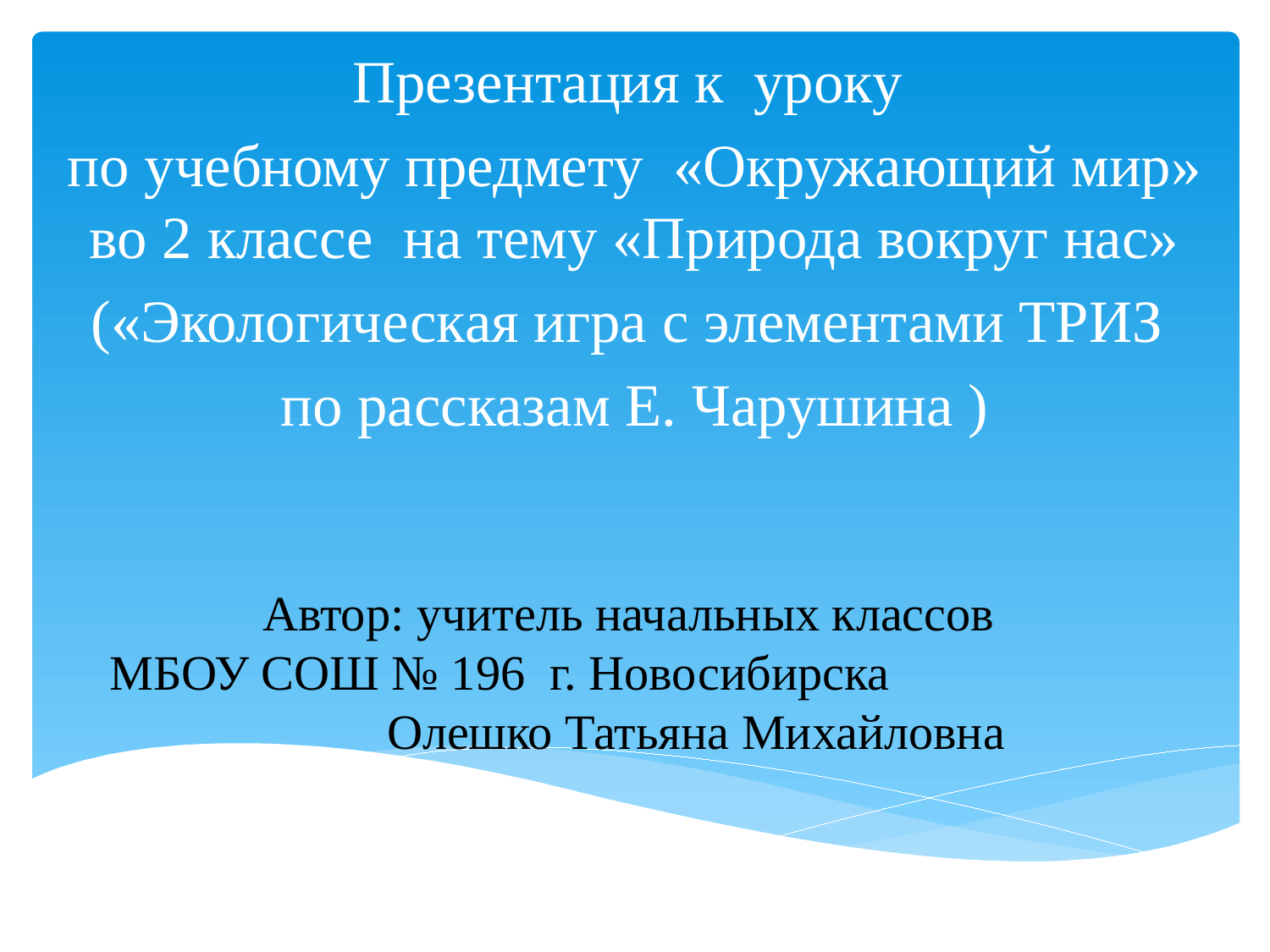

Презентация к  уроку
по учебному предмету  «Окружающий мир» во 2 классе  на тему «Природа вокруг нас»
(«Экологическая игра с элементами ТРИЗ
по рассказам Е. Чарушина )
# Автор: учитель начальных классов МБОУ СОШ № 196  г. Новосибирска                                 Олешко Татьяна Михайловна